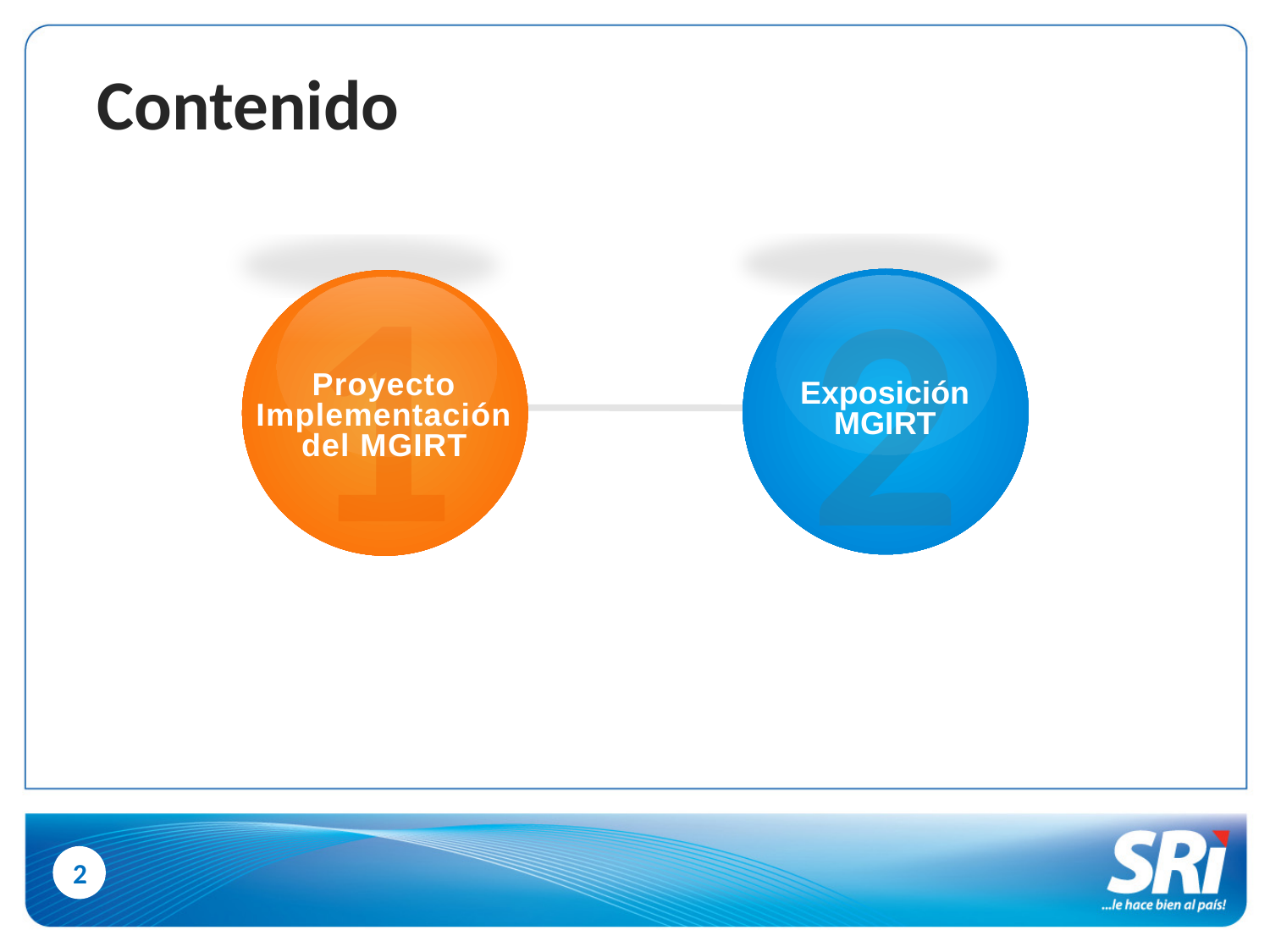

Contenido
1

Proyecto Implementación del MGIRT
2

Exposición MGIRT

2